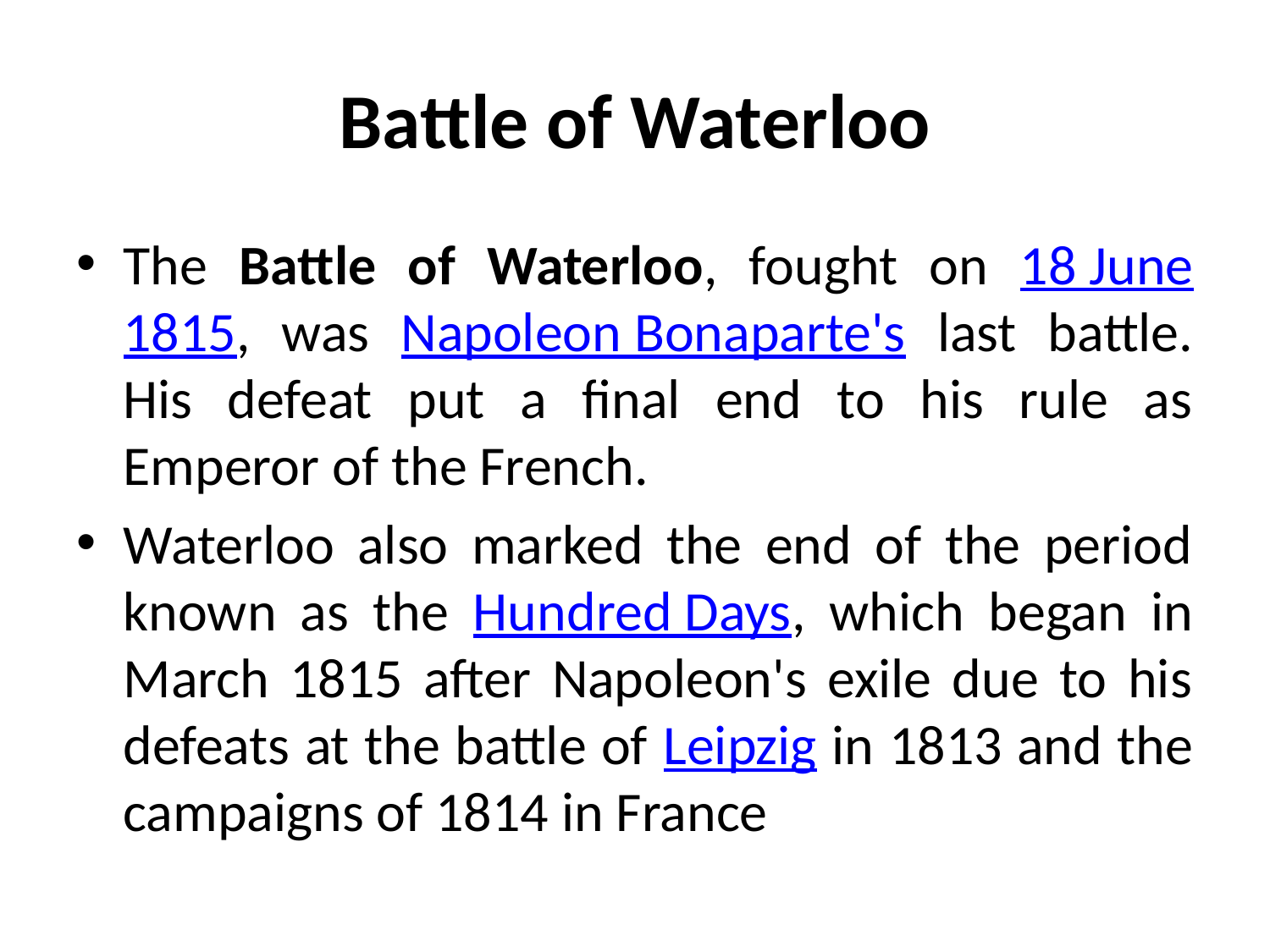

# Battle of Waterloo
The Battle of Waterloo, fought on 18 June 1815, was Napoleon Bonaparte's last battle. His defeat put a final end to his rule as Emperor of the French.
Waterloo also marked the end of the period known as the Hundred Days, which began in March 1815 after Napoleon's exile due to his defeats at the battle of Leipzig in 1813 and the campaigns of 1814 in France